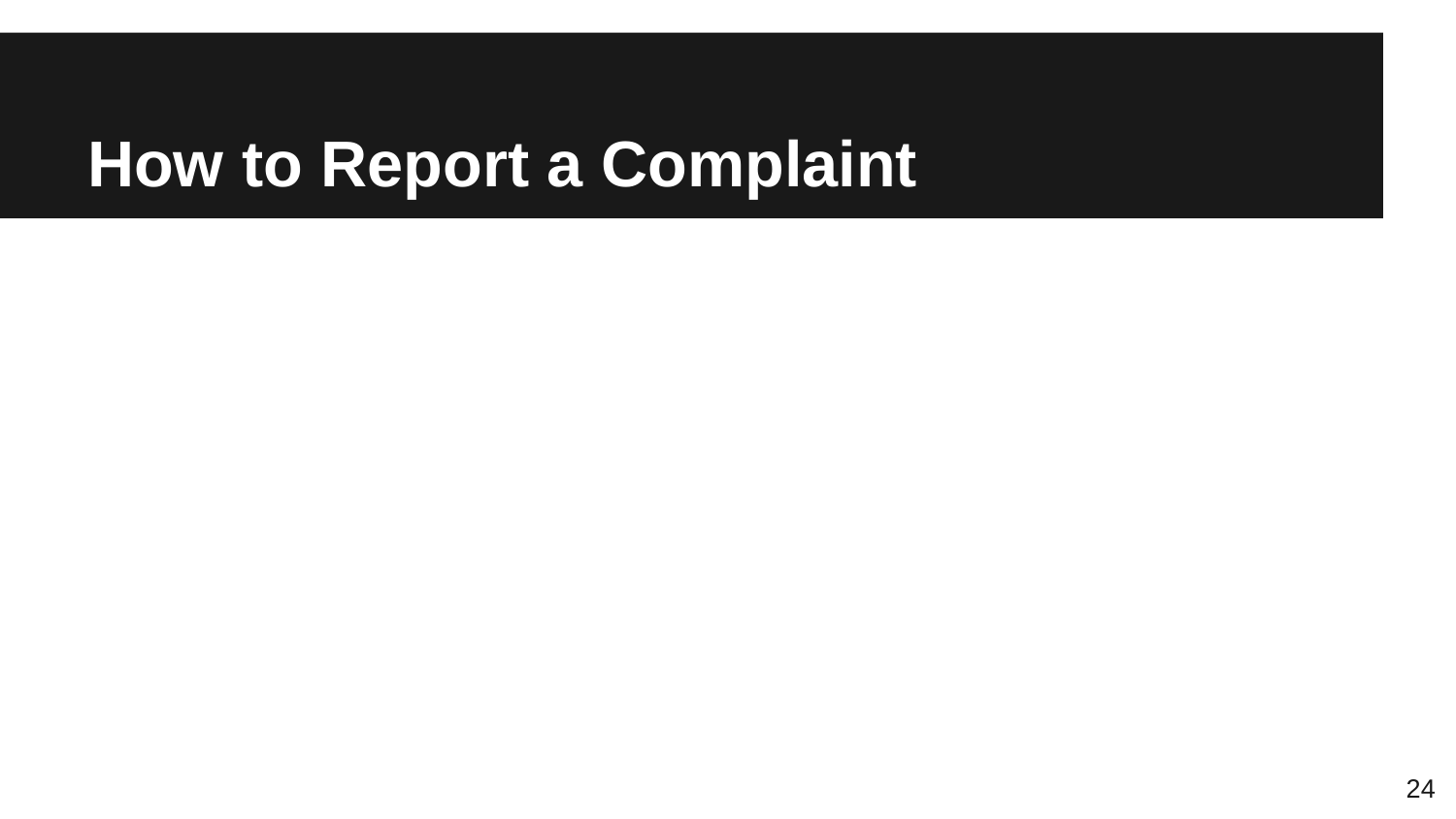

# How to Report a Complaint

24